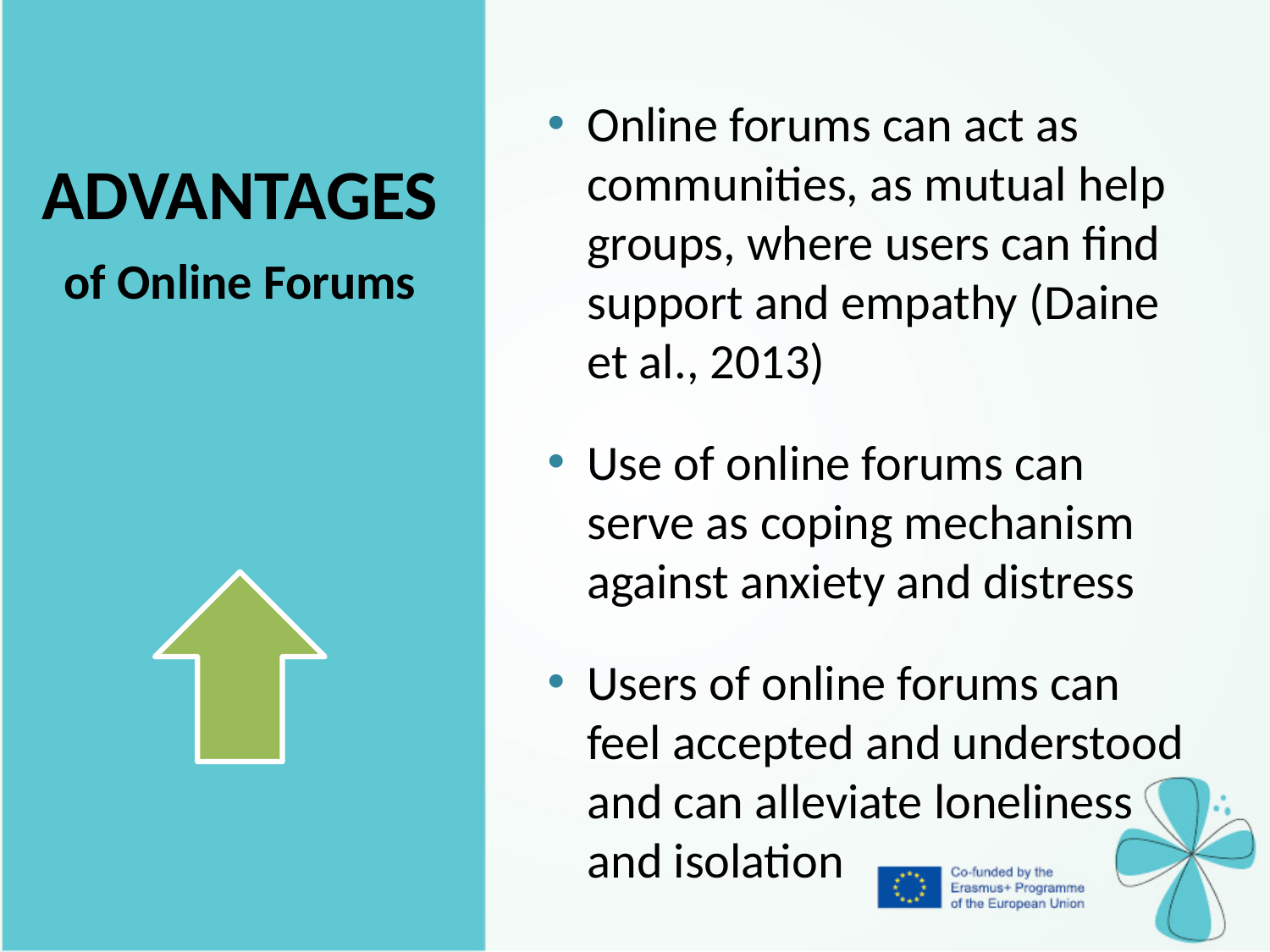

Online forums can act as  communities, as mutual help  groups, where users can find support and empathy (Daine et al., 2013)

Use of online forums can serve as coping mechanism against anxiety and distress

Users of online forums can feel accepted and understood and can alleviate loneliness and isolation

| ADVANTAGES of Online Forums |
| --- |